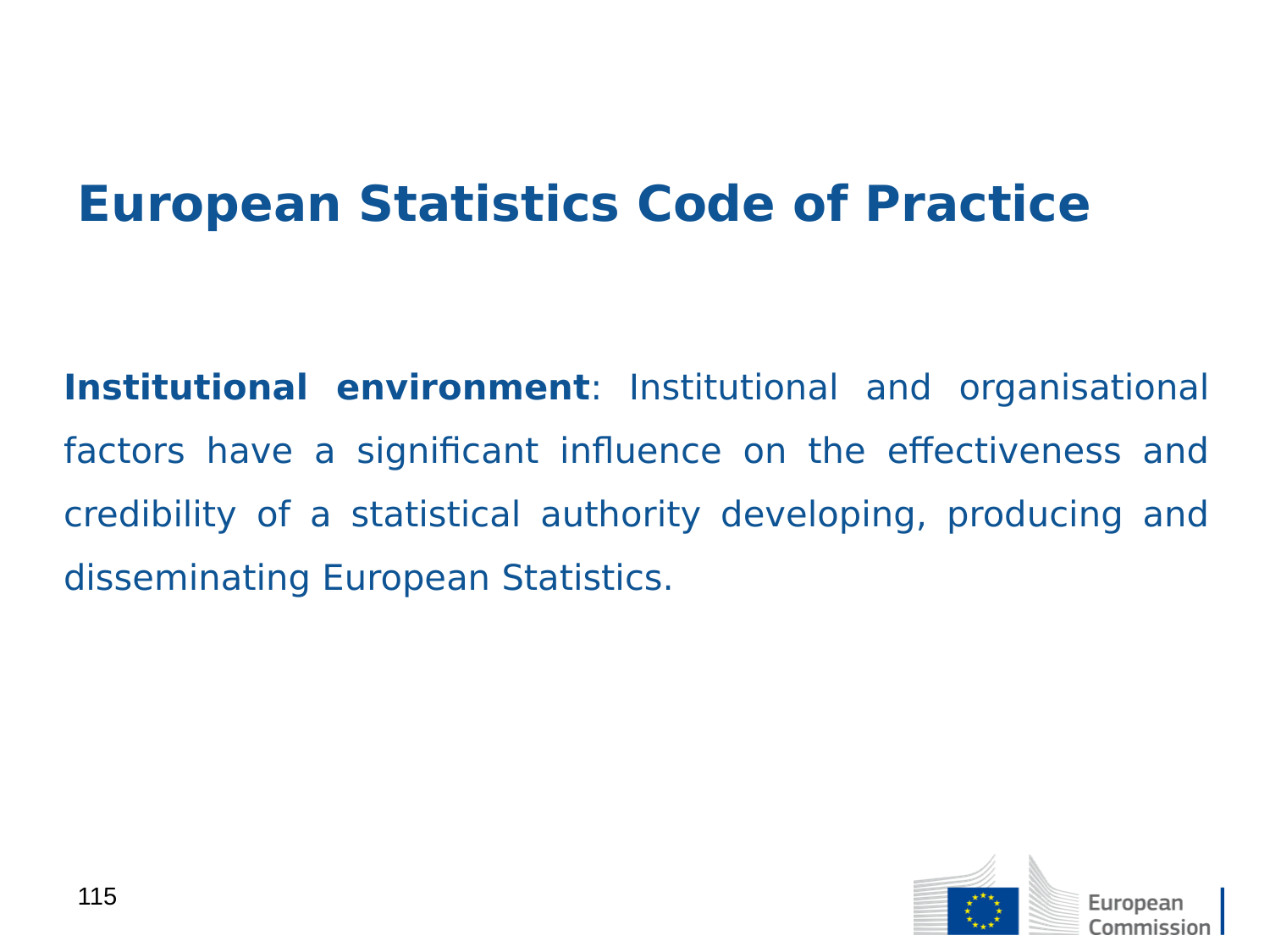

# European Statistics Code of Practice
Institutional environment: Institutional and organisational factors have a significant influence on the effectiveness and credibility of a statistical authority developing, producing and disseminating European Statistics.

115